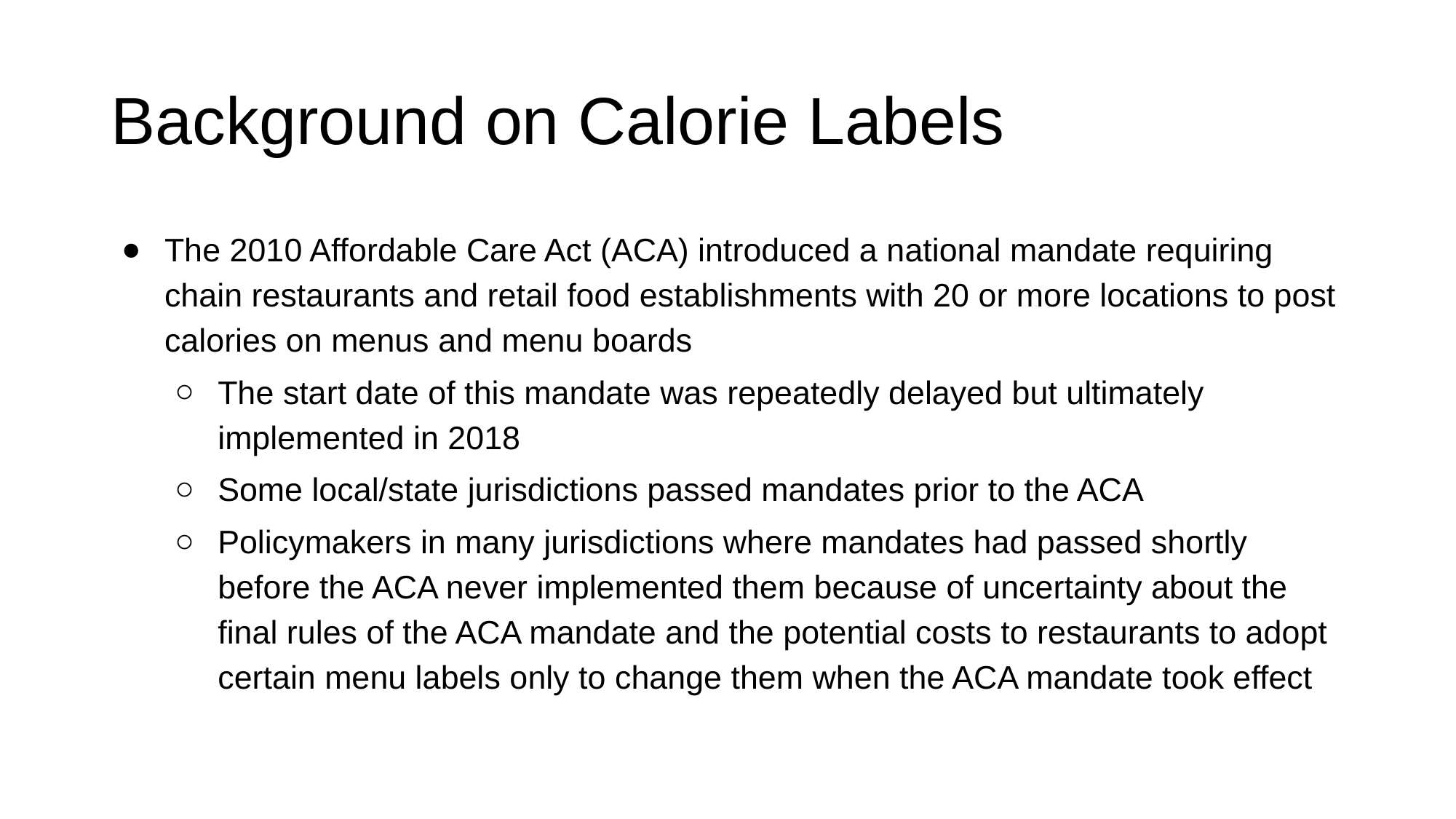

# Background on Calorie Labels
The 2010 Affordable Care Act (ACA) introduced a national mandate requiring chain restaurants and retail food establishments with 20 or more locations to post calories on menus and menu boards
The start date of this mandate was repeatedly delayed but ultimately implemented in 2018
Some local/state jurisdictions passed mandates prior to the ACA
Policymakers in many jurisdictions where mandates had passed shortly before the ACA never implemented them because of uncertainty about the final rules of the ACA mandate and the potential costs to restaurants to adopt certain menu labels only to change them when the ACA mandate took effect